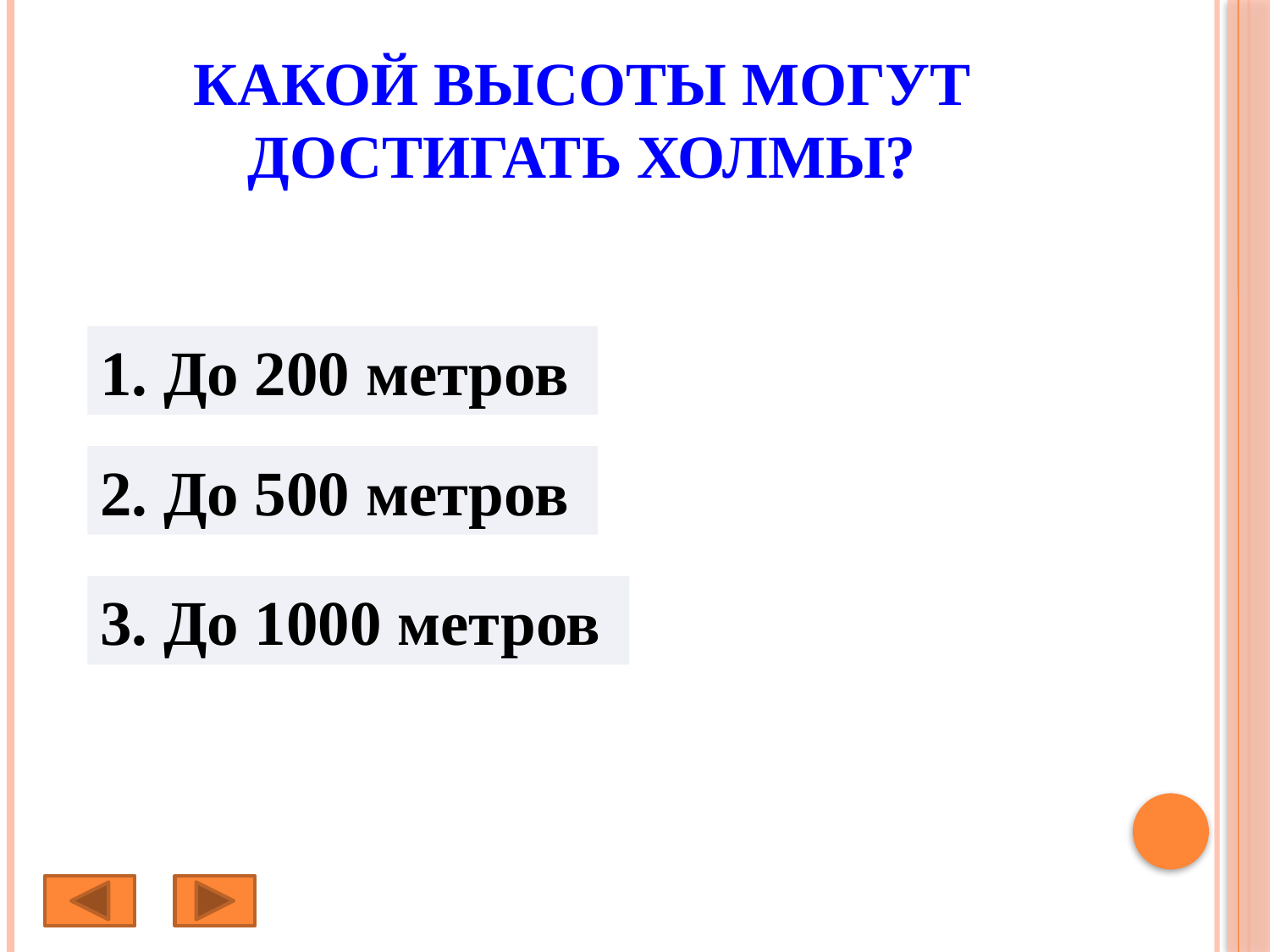

# Какой высоты могут достигать холмы?
1. До 200 метров
2. До 500 метров
3. До 1000 метров